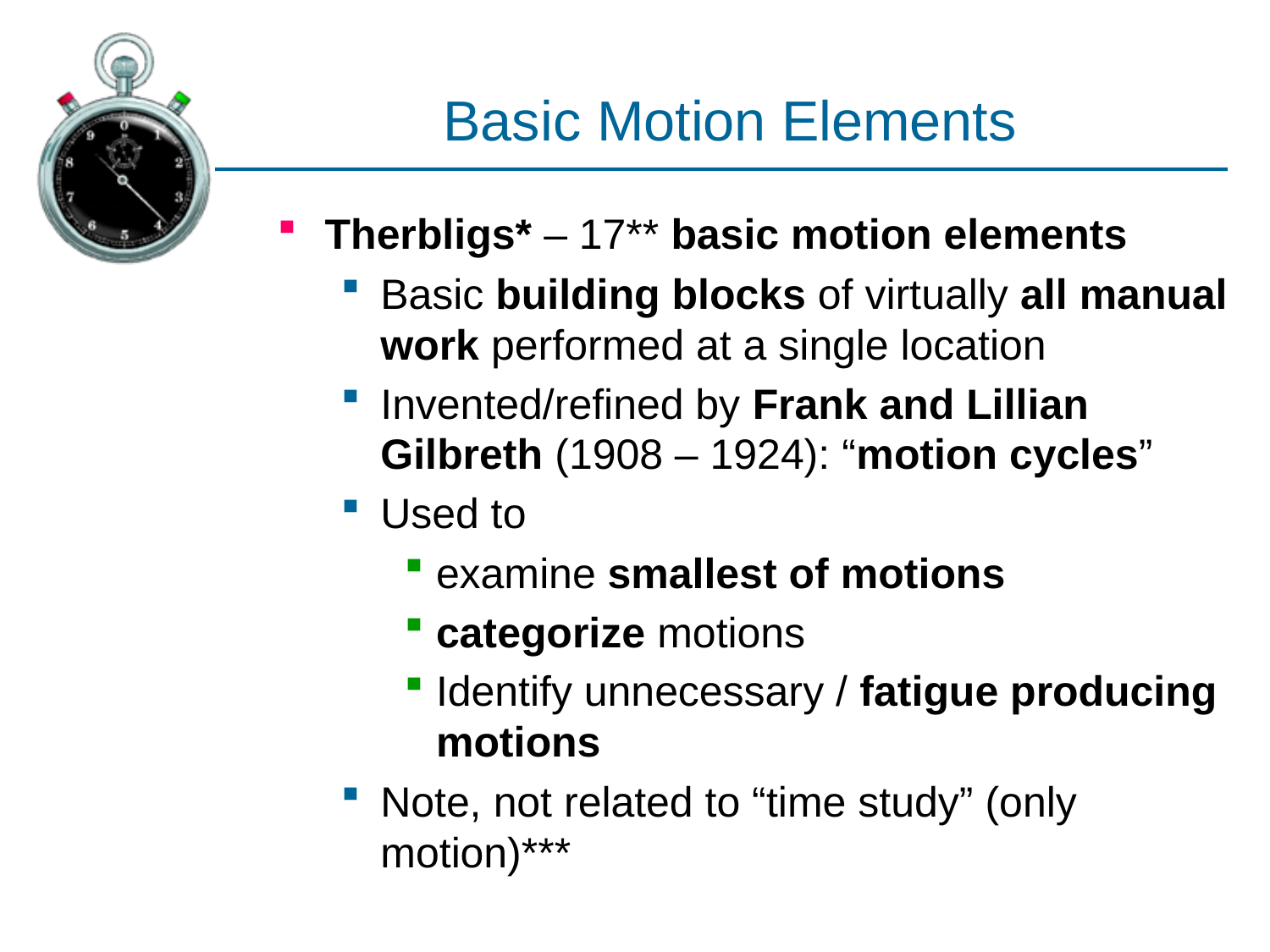

# Basic Motion Elements
Therbligs* – 17** basic motion elements
Basic building blocks of virtually all manual work performed at a single location
Invented/refined by Frank and Lillian Gilbreth (1908 – 1924): “motion cycles”
Used to
examine smallest of motions
categorize motions
Identify unnecessary / fatigue producing motions
Note, not related to “time study” (only motion)***